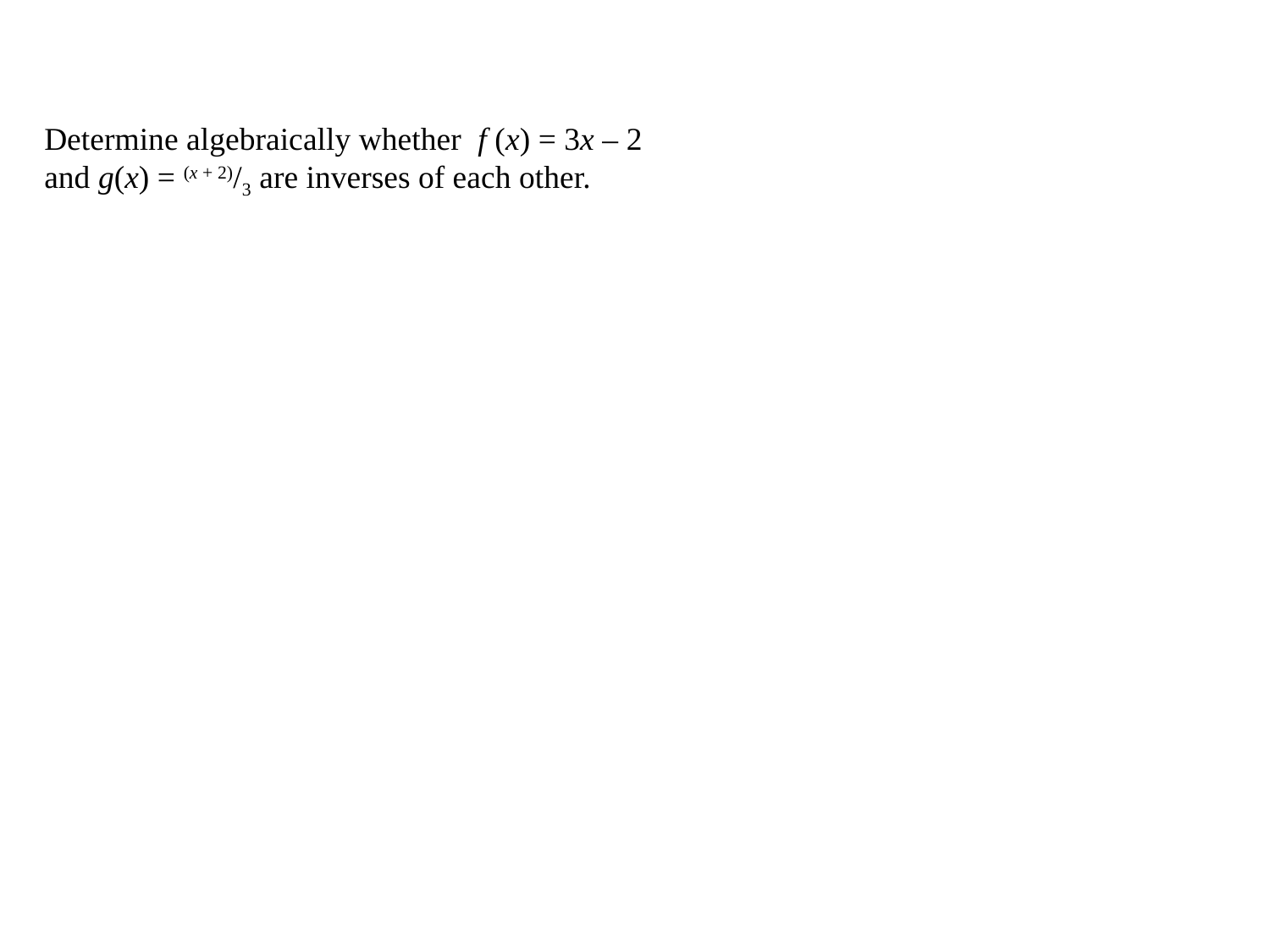

Determine algebraically whether  f (x) = 3x – 2 and g(x) = (x + 2)/3 are inverses of each other.